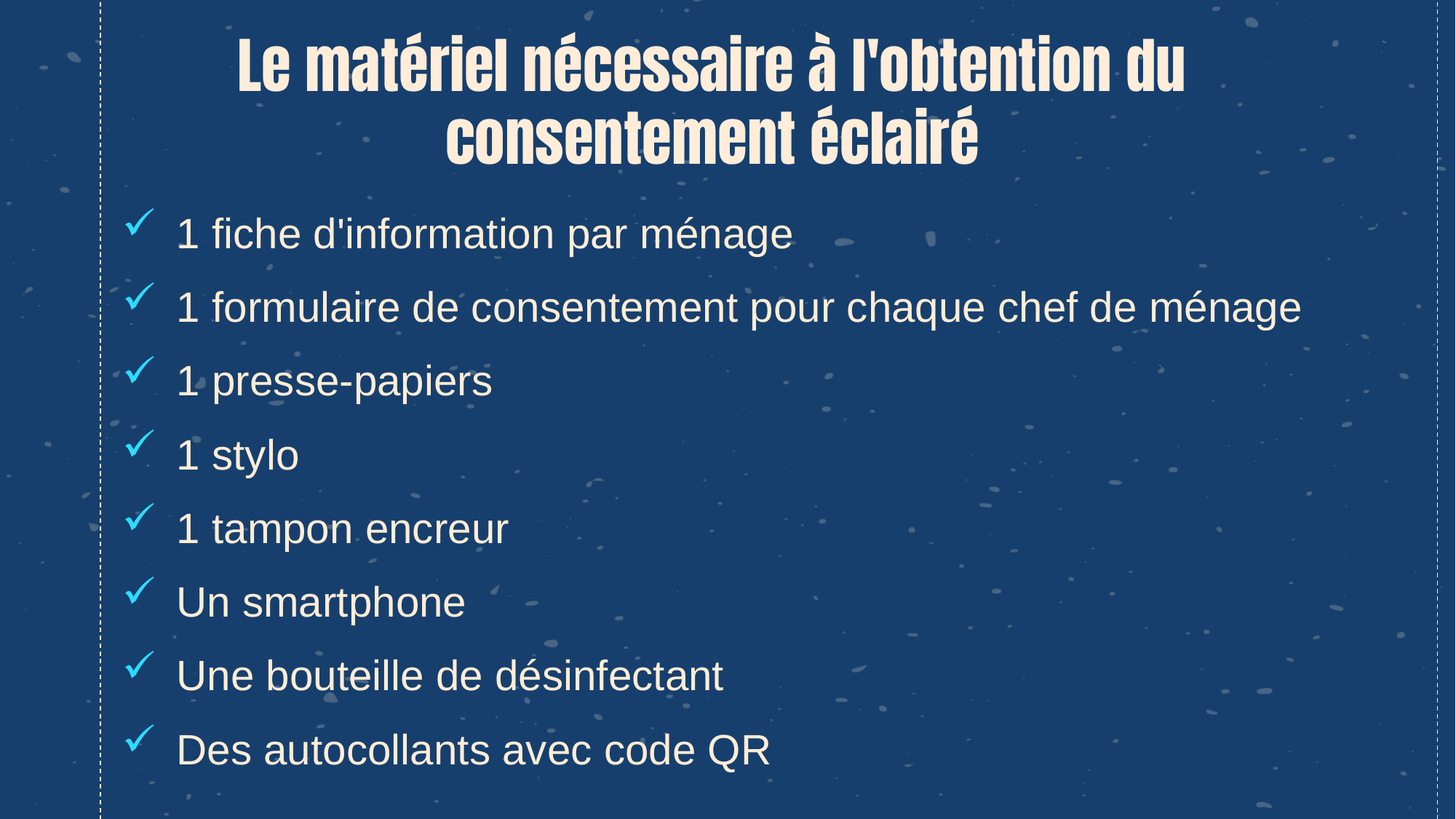

# Le matériel nécessaire à l'obtention du consentement éclairé
1 fiche d'information par ménage
1 formulaire de consentement pour chaque chef de ménage
1 presse-papiers
1 stylo
1 tampon encreur
Un smartphone
Une bouteille de désinfectant
Des autocollants avec code QR